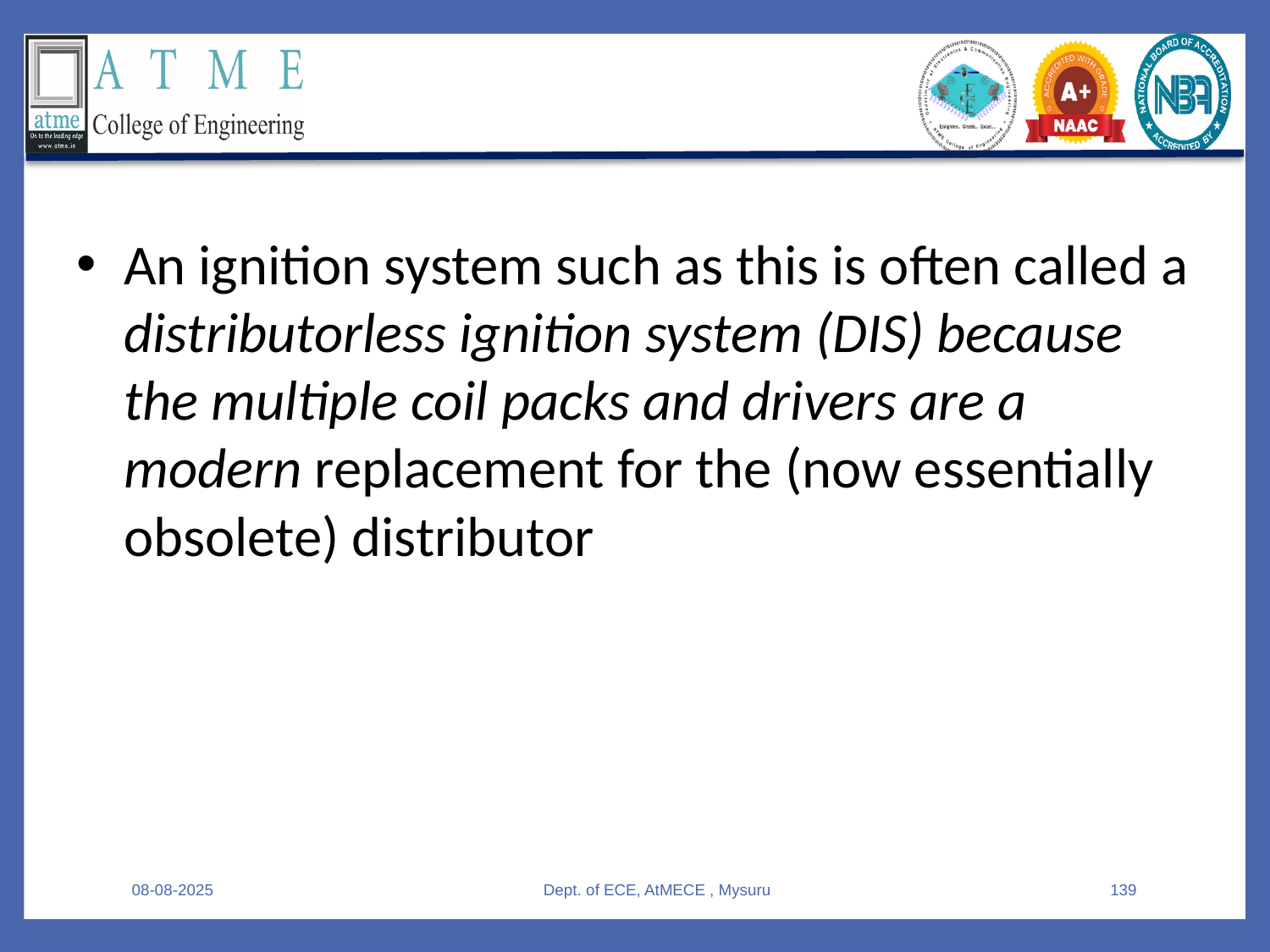

An ignition system such as this is often called a distributorless ignition system (DIS) because the multiple coil packs and drivers are a modern replacement for the (now essentially obsolete) distributor
08-08-2025
Dept. of ECE, AtMECE , Mysuru
139